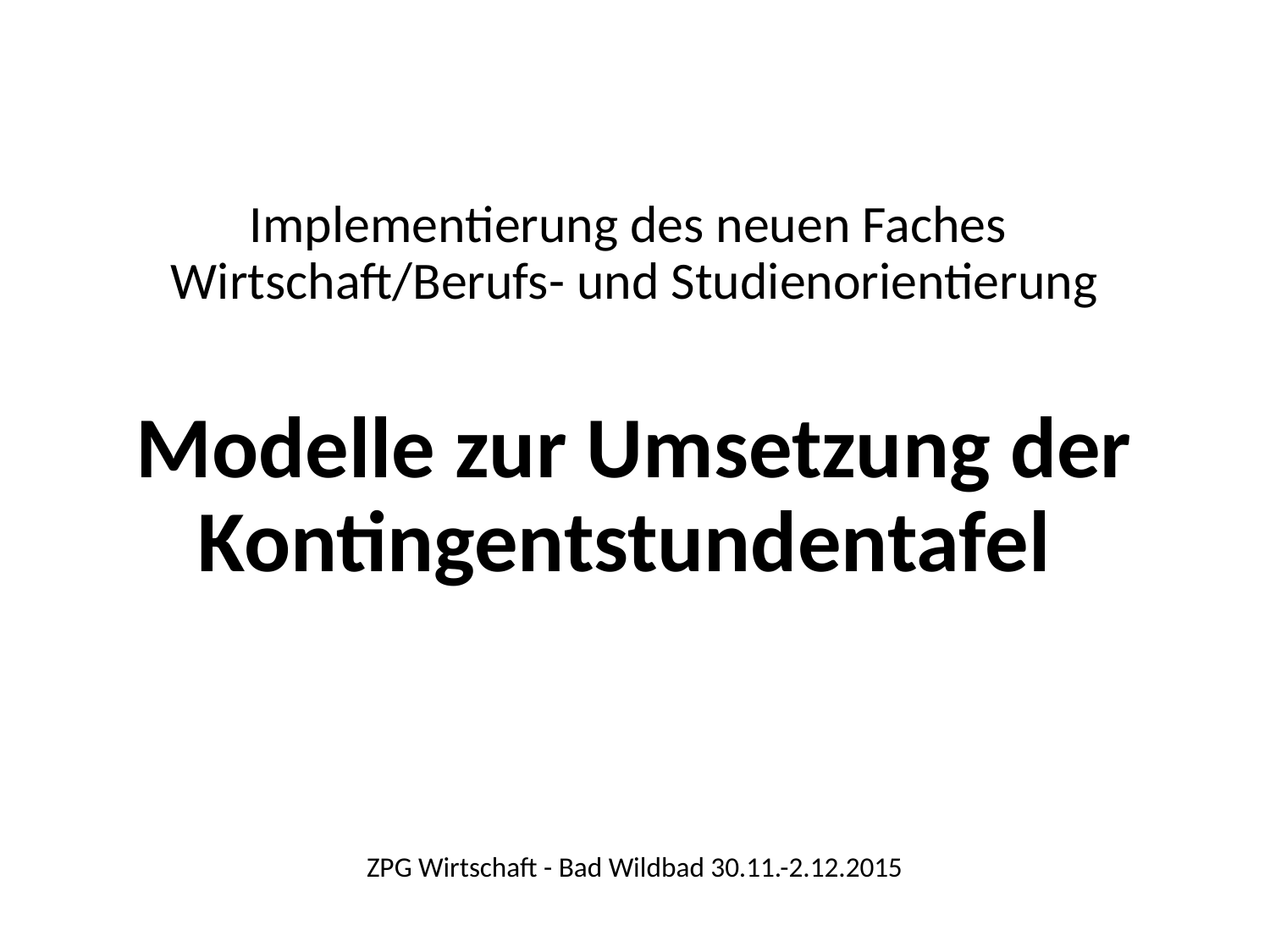

# Implementierung des neuen Faches Wirtschaft/Berufs- und Studienorientierung Modelle zur Umsetzung der Kontingentstundentafel
ZPG Wirtschaft - Bad Wildbad 30.11.-2.12.2015